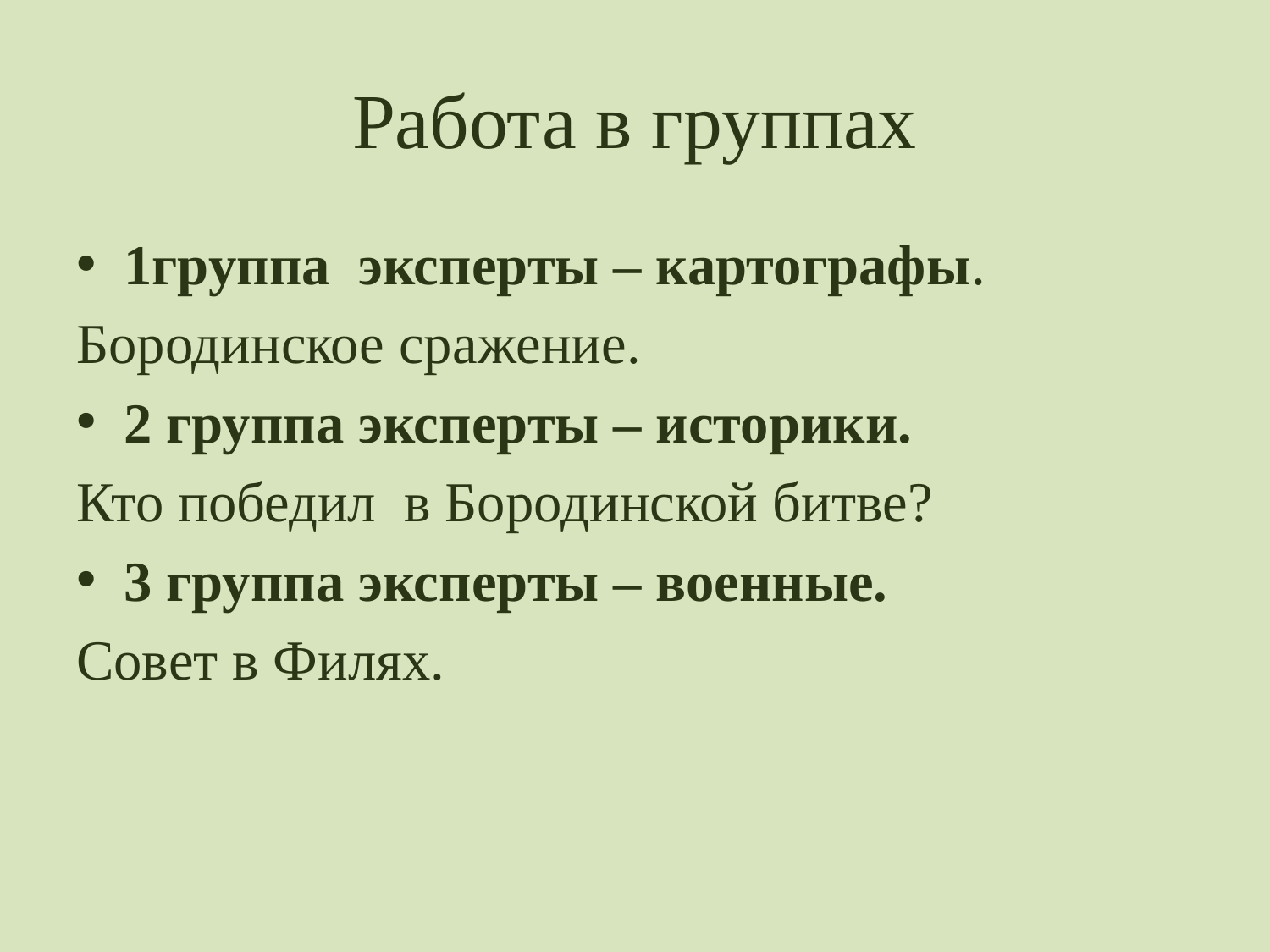

# Работа в группах
1группа  эксперты – картографы.
Бородинское сражение.
2 группа эксперты – историки.
Кто победил  в Бородинской битве?
3 группа эксперты – военные.
Совет в Филях.